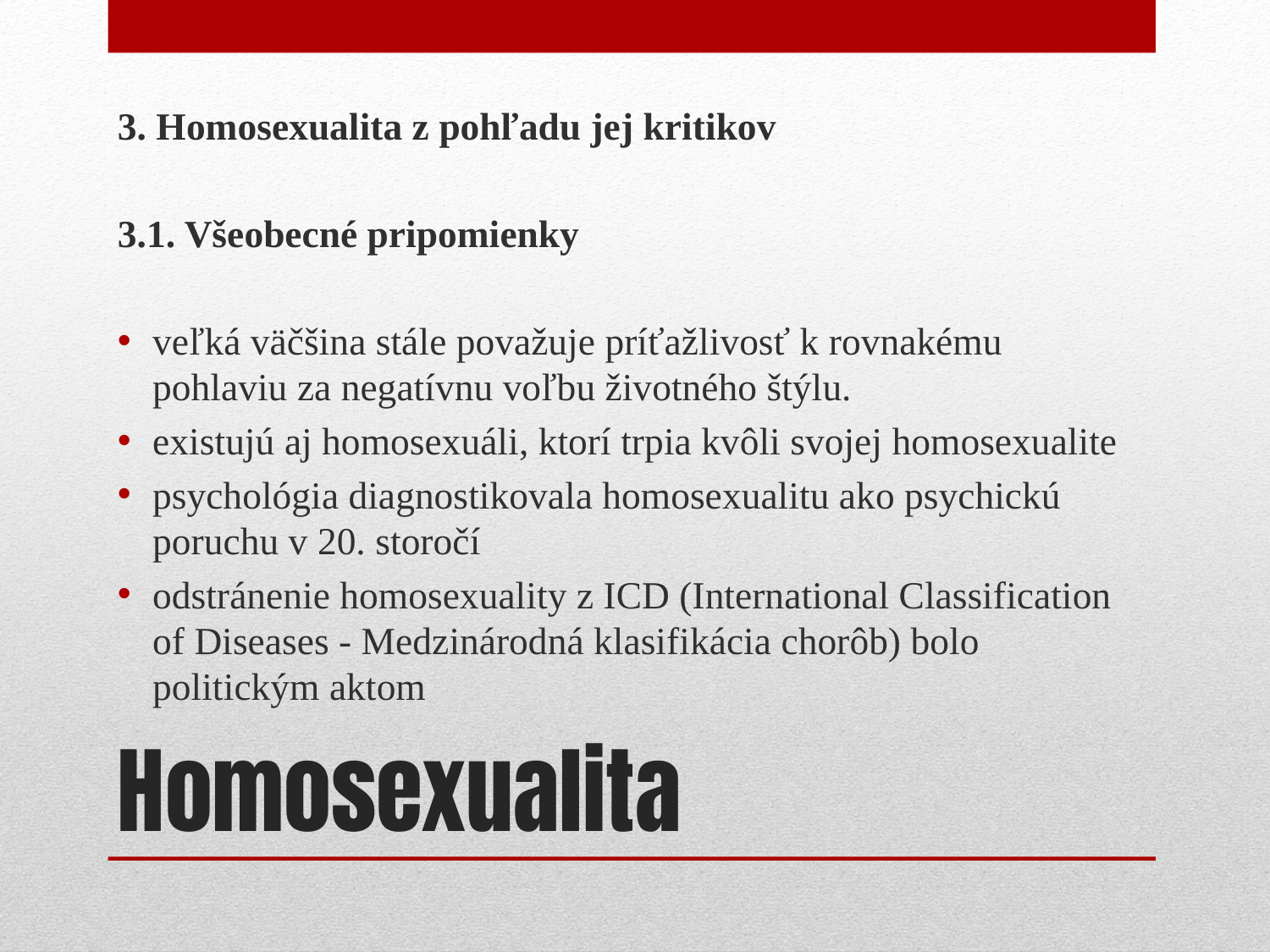

3. Homosexualita z pohľadu jej kritikov

3.1. Všeobecné pripomienky

veľká väčšina stále považuje príťažlivosť k rovnakému pohlaviu za negatívnu voľbu životného štýlu.
existujú aj homosexuáli, ktorí trpia kvôli svojej homosexualite
psychológia diagnostikovala homosexualitu ako psychickú poruchu v 20. storočí
odstránenie homosexuality z ICD (International Classification of Diseases - Medzinárodná klasifikácia chorôb) bolo politickým aktom

# Homosexualita